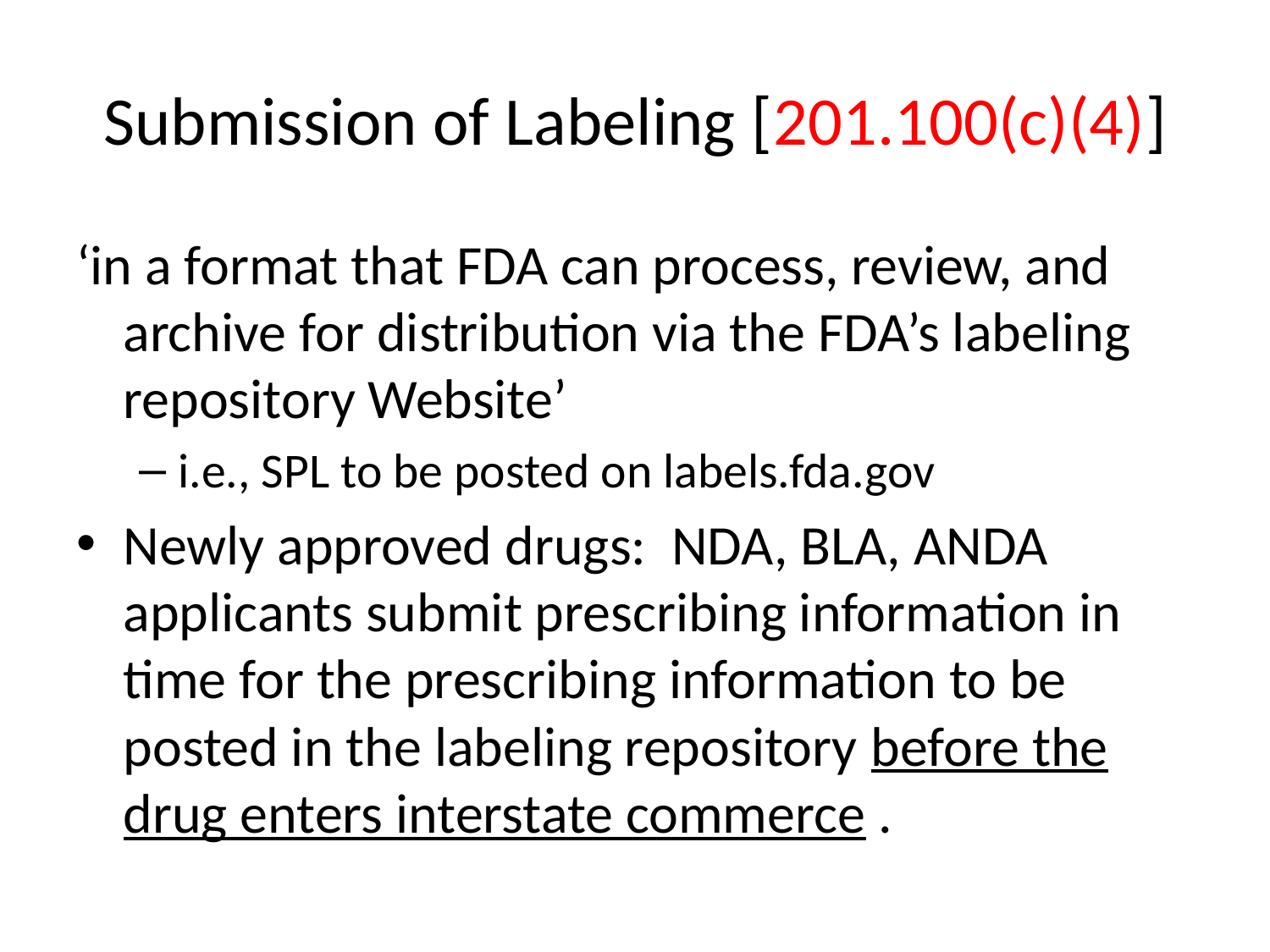

# Submission of Labeling [201.100(c)(4)]
‘in a format that FDA can process, review, and archive for distribution via the FDA’s labeling repository Website’
i.e., SPL to be posted on labels.fda.gov
Newly approved drugs:  NDA, BLA, ANDA applicants submit prescribing information in time for the prescribing information to be posted in the labeling repository before the drug enters interstate commerce .